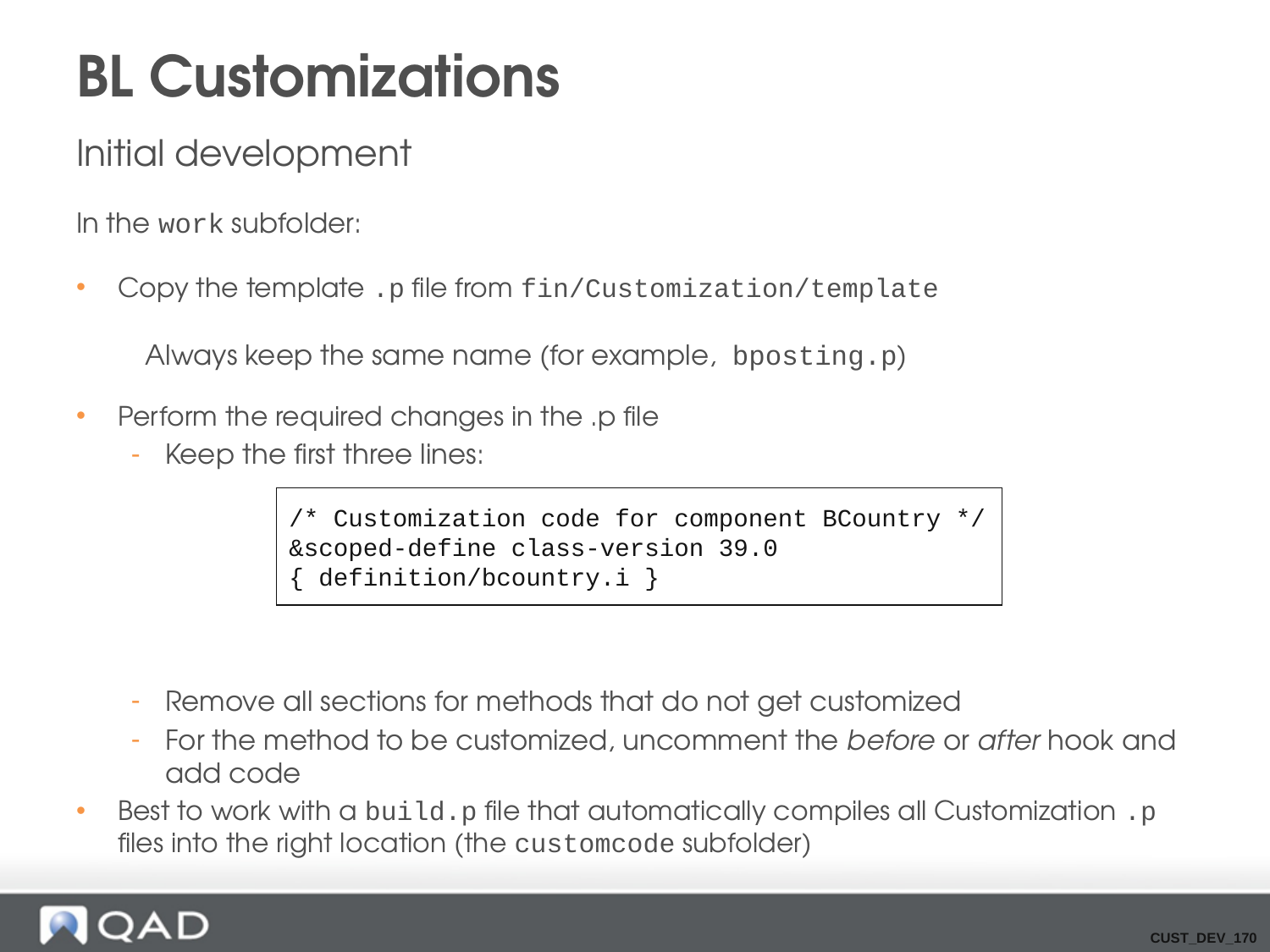

# BL Customizations
Initial development

In the work subfolder:

Copy the template .p file from fin/Customization/template

Always keep the same name (for example,  bposting.p)

Perform the required changes in the .p file
Keep the first three lines:

Remove all sections for methods that do not get customized
For the method to be customized, uncomment the before or after hook and add code
Best to work with a build.p file that automatically compiles all Customization .p files into the right location (the customcode subfolder)
/* Customization code for component BCountry */
&scoped-define class-version 39.0
{ definition/bcountry.i }
CUST_DEV_170